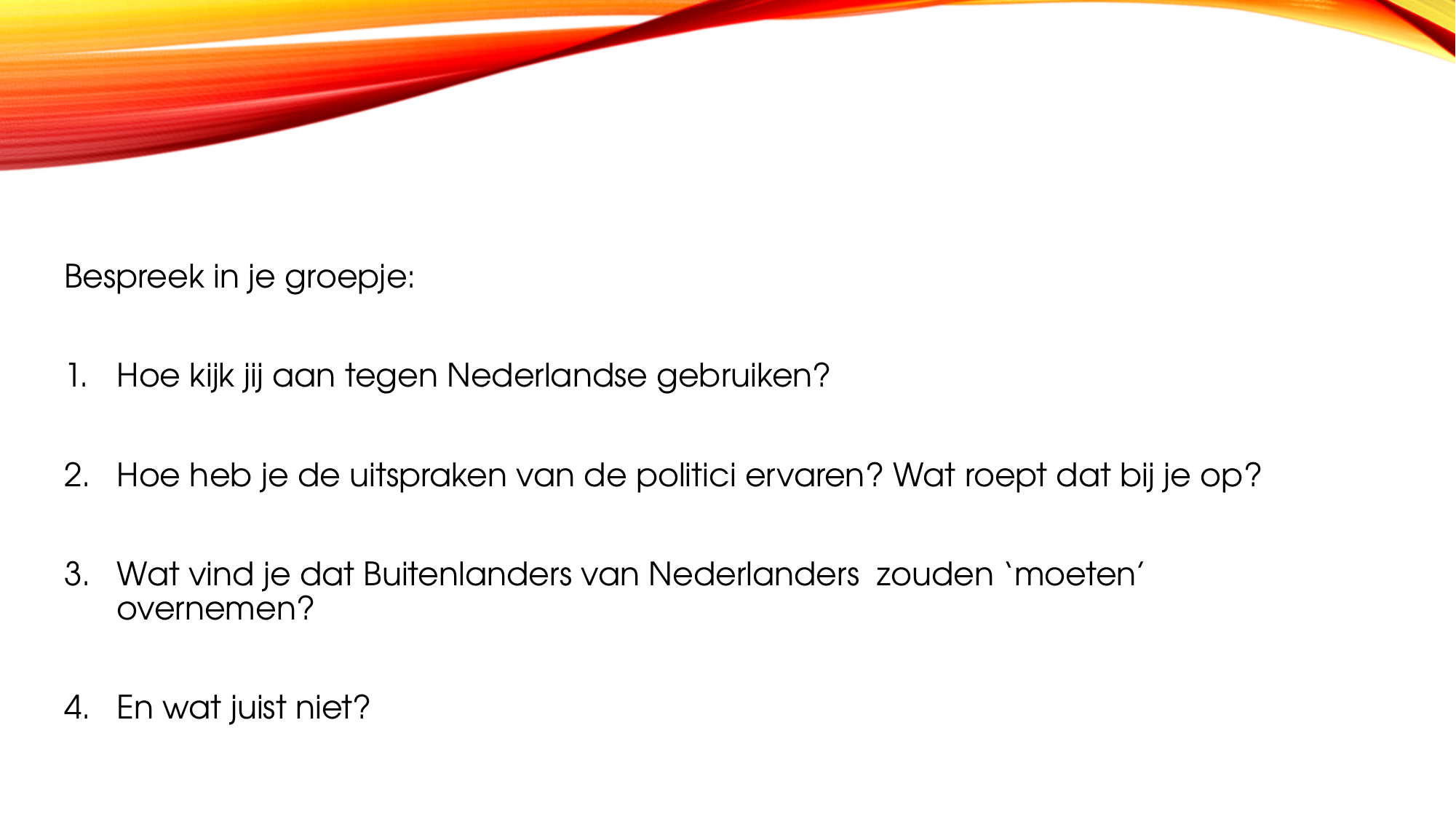

#
Bespreek in je groepje:

Hoe kijk jij aan tegen Nederlandse gebruiken?

Hoe heb je de uitspraken van de politici ervaren? Wat roept dat bij je op?

Wat vind je dat Buitenlanders van Nederlanders  zouden ‘moeten’ overnemen?

En wat juist niet?